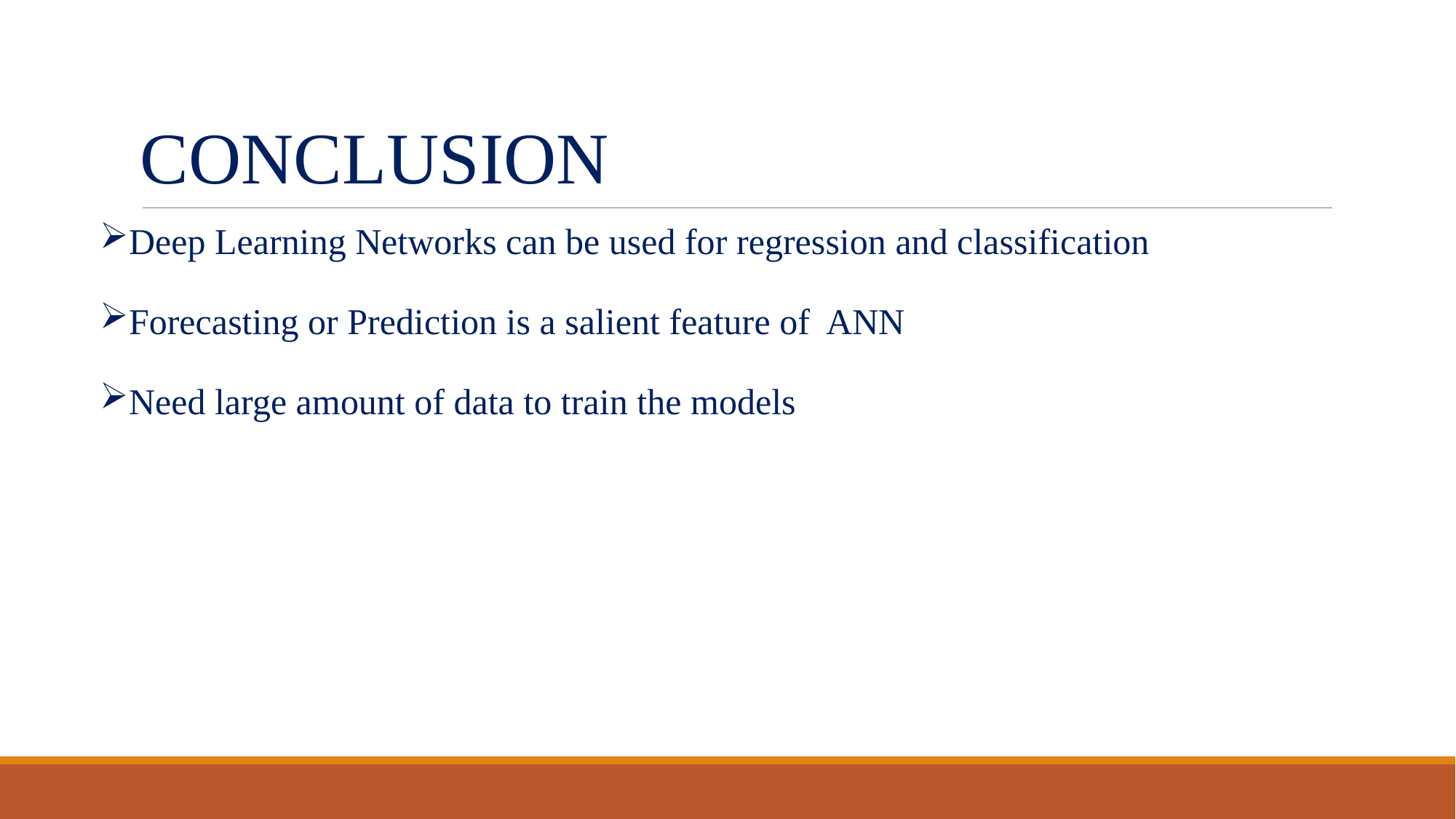

# CONCLUSION
Deep Learning Networks can be used for regression and classification
Forecasting or Prediction is a salient feature of  ANN
Need large amount of data to train the models